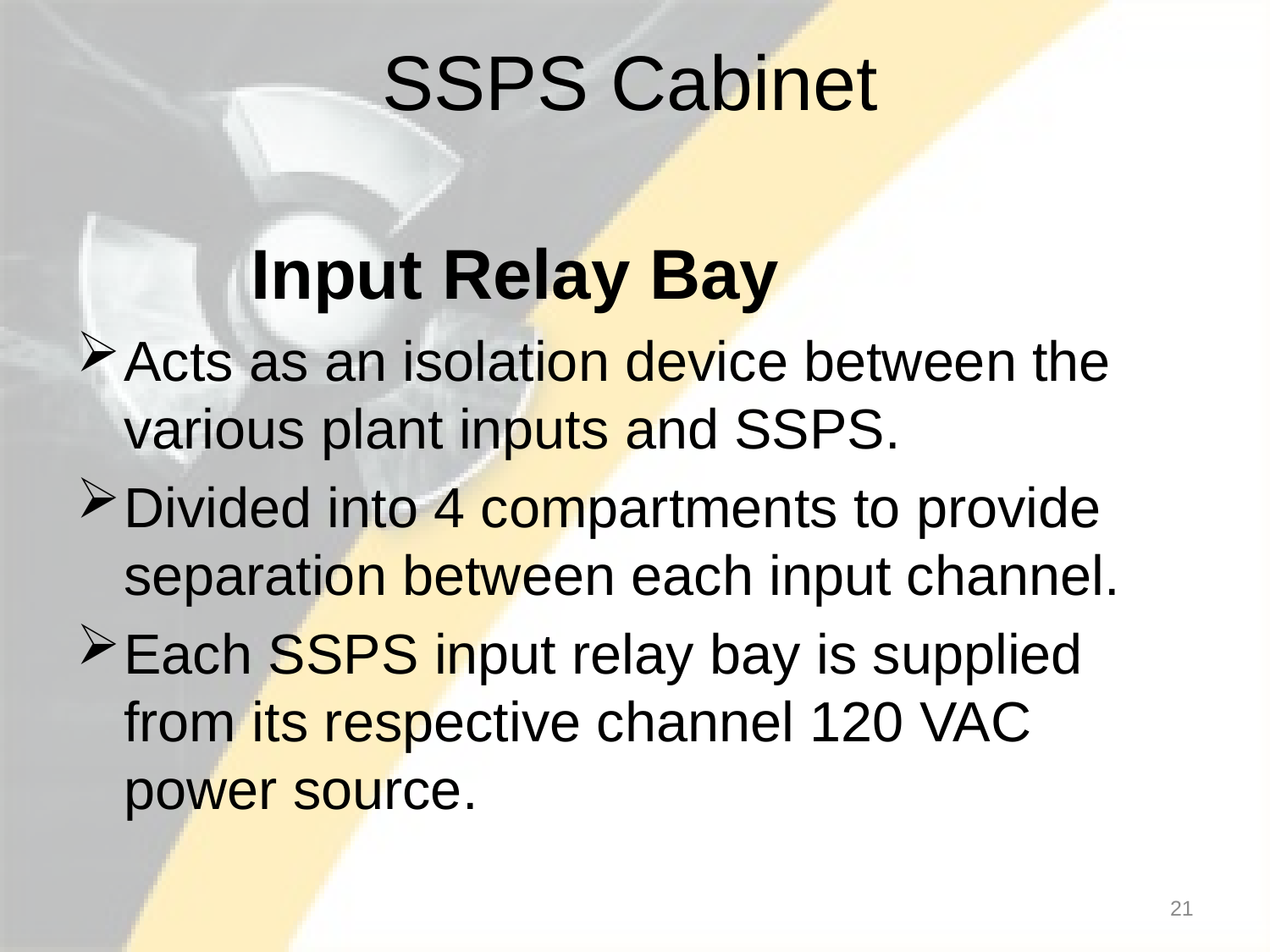

# SSPS Cabinet
		Input Relay Bay
Acts as an isolation device between the various plant inputs and SSPS.
Divided into 4 compartments to provide separation between each input channel.
Each SSPS input relay bay is supplied from its respective channel 120 VAC power source.
21